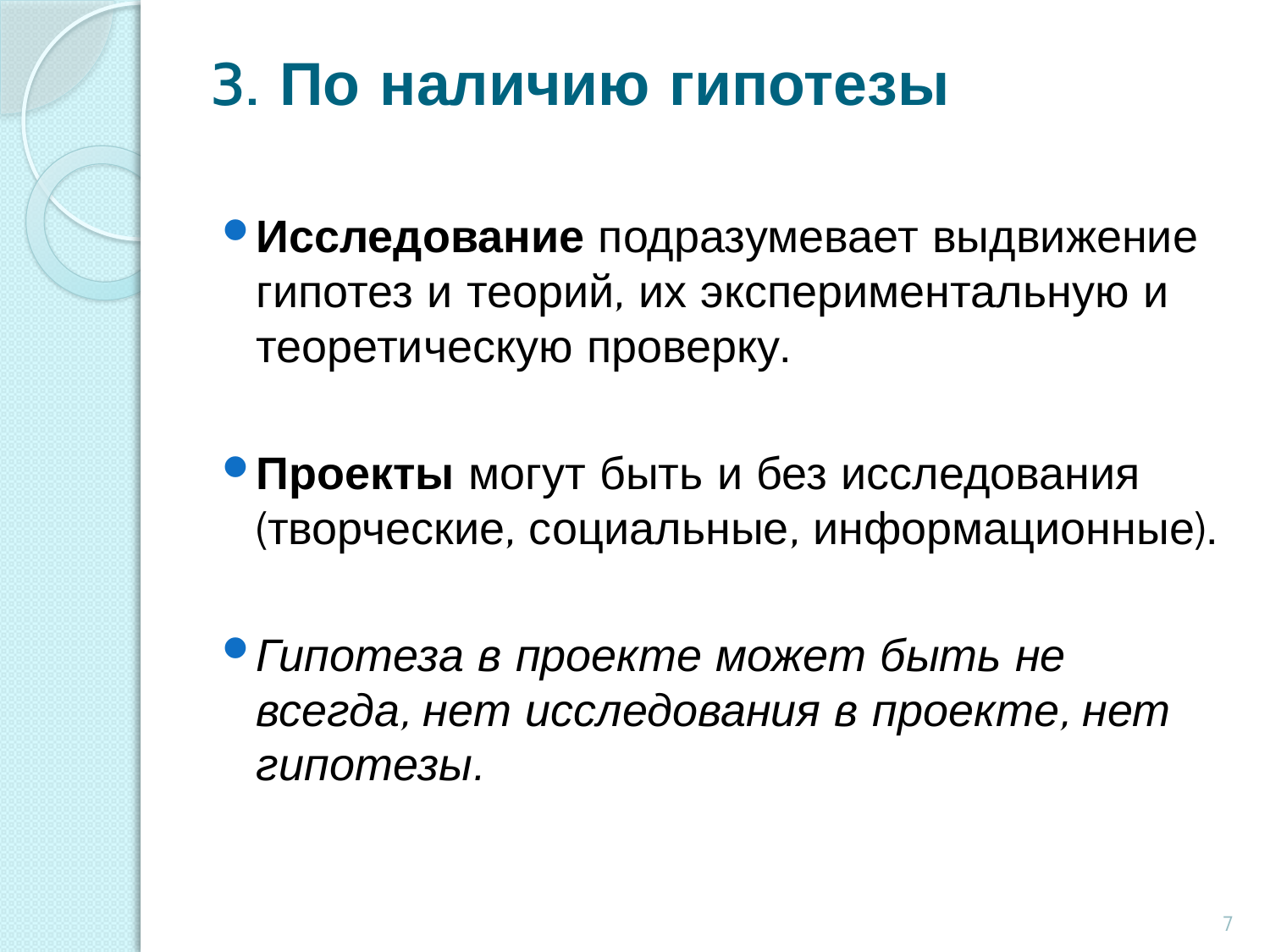

# 3. По наличию гипотезы
Исследование подразумевает выдвижение гипотез и теорий, их экспериментальную и теоретическую проверку.

Проекты могут быть и без исследования (творческие, социальные, информационные).

Гипотеза в проекте может быть не всегда, нет исследования в проекте, нет гипотезы.

7